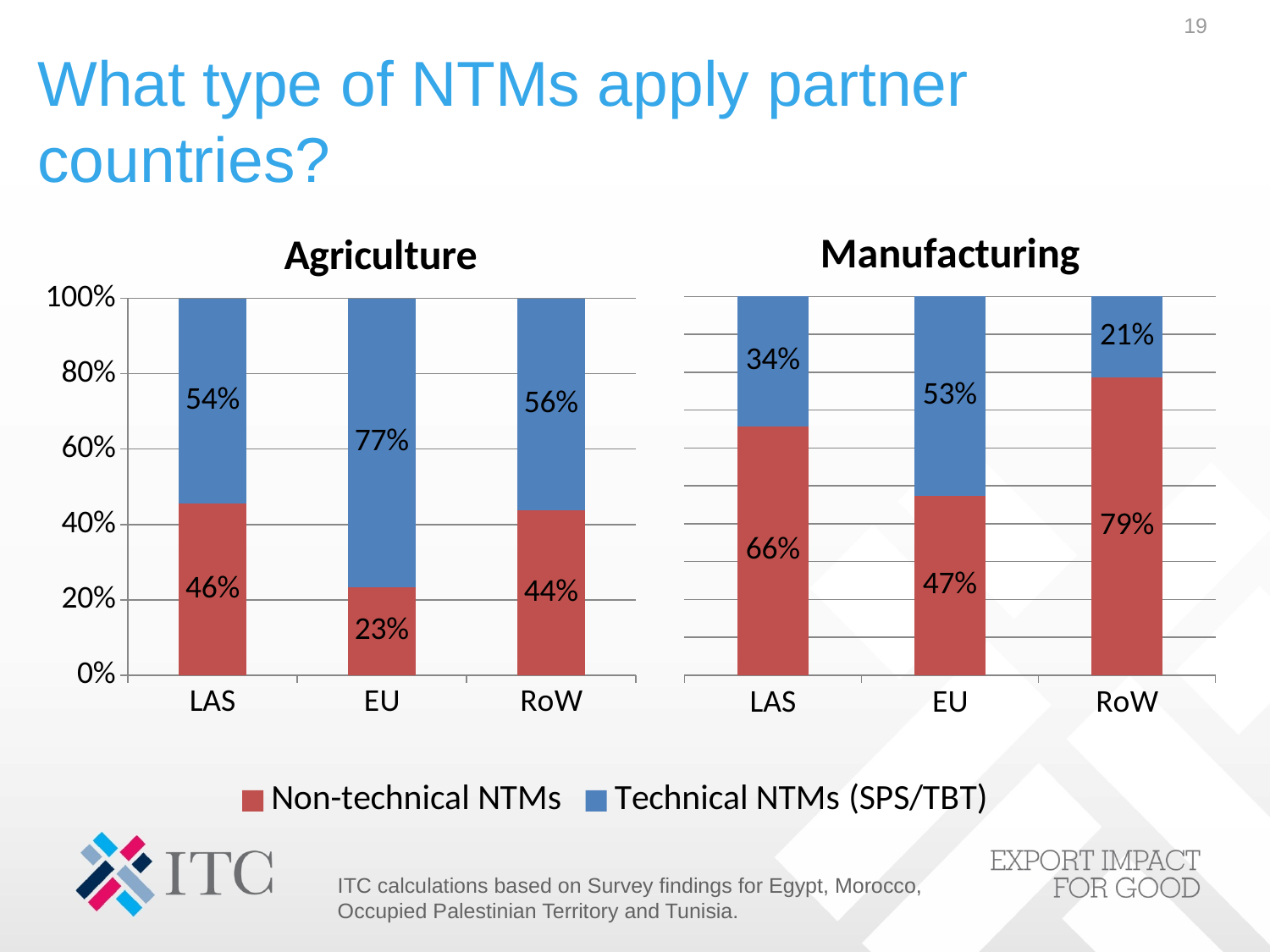

19
# What type of NTMs apply partner countries?

### Chart: Agriculture

| Category | Non-technical NTMs | Technical NTMs (SPS/TBT) |
|---|---|---|
| LAS | 0.4554140127388535 | 0.5445859872611465 |
| EU | 0.23384615384615384 | 0.7661538461538462 |
| RoW | 0.4365482233502538 | 0.5634517766497462 |

### Chart: Manufacturing

| Category | Non-technical NTMs | Technical NTMs (SPS/TBT) |
|---|---|---|
| LAS | 0.6557377049180327 | 0.3442622950819672 |
| EU | 0.4727272727272727 | 0.5272727272727272 |
| RoW | 0.7868852459016393 | 0.21311475409836064 |
ITC calculations based on Survey findings for Egypt, Morocco, Occupied Palestinian Territory and Tunisia.